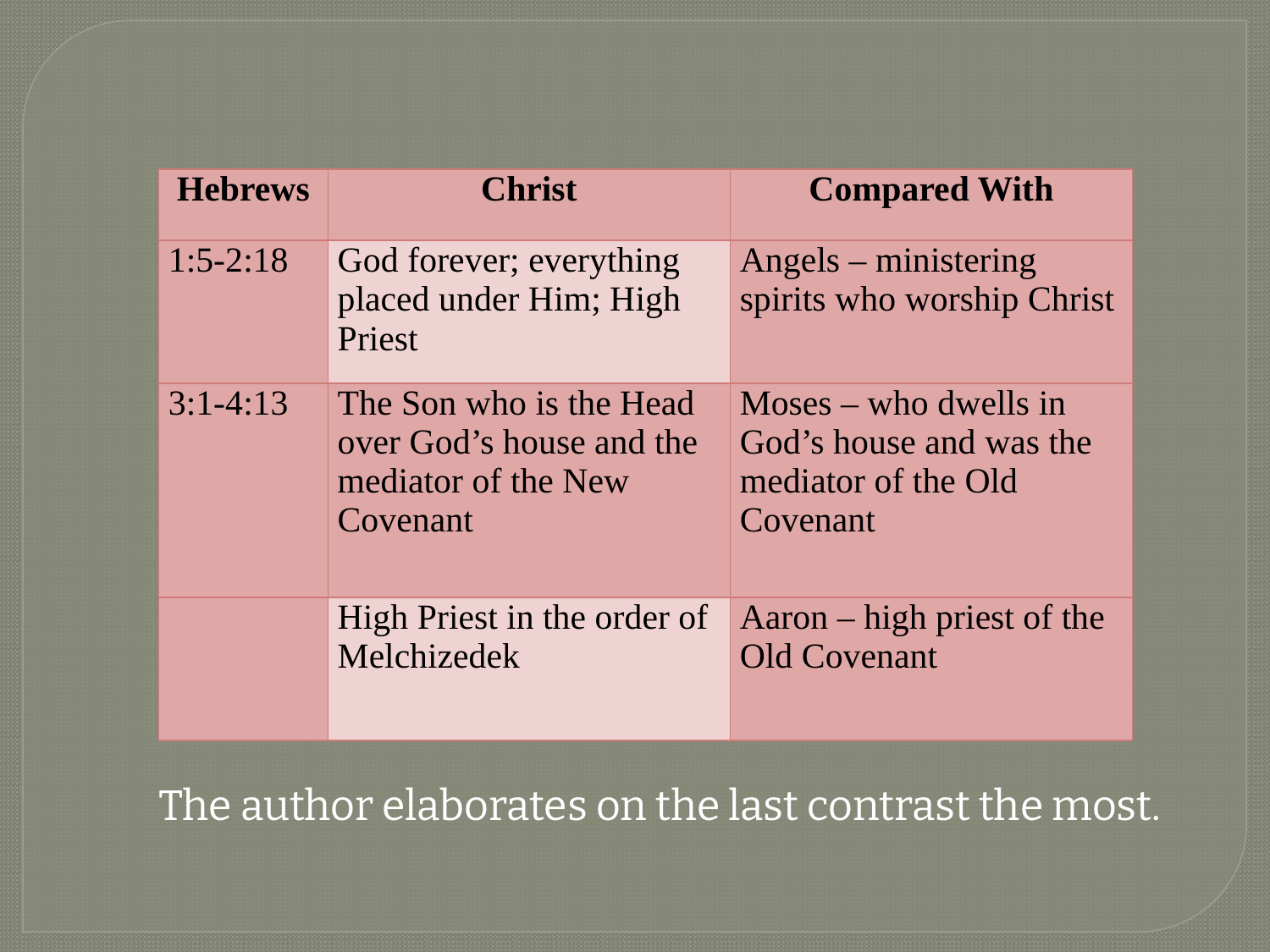

| Hebrews | Christ | Compared With |
| --- | --- | --- |
| 1:5-2:18 | God forever; everything placed under Him; High Priest | Angels – ministering spirits who worship Christ |
| 3:1-4:13 | The Son who is the Head over God’s house and the mediator of the New Covenant | Moses – who dwells in God’s house and was the mediator of the Old Covenant |
|  | High Priest in the order of Melchizedek | Aaron – high priest of the Old Covenant |
The author elaborates on the last contrast the most.